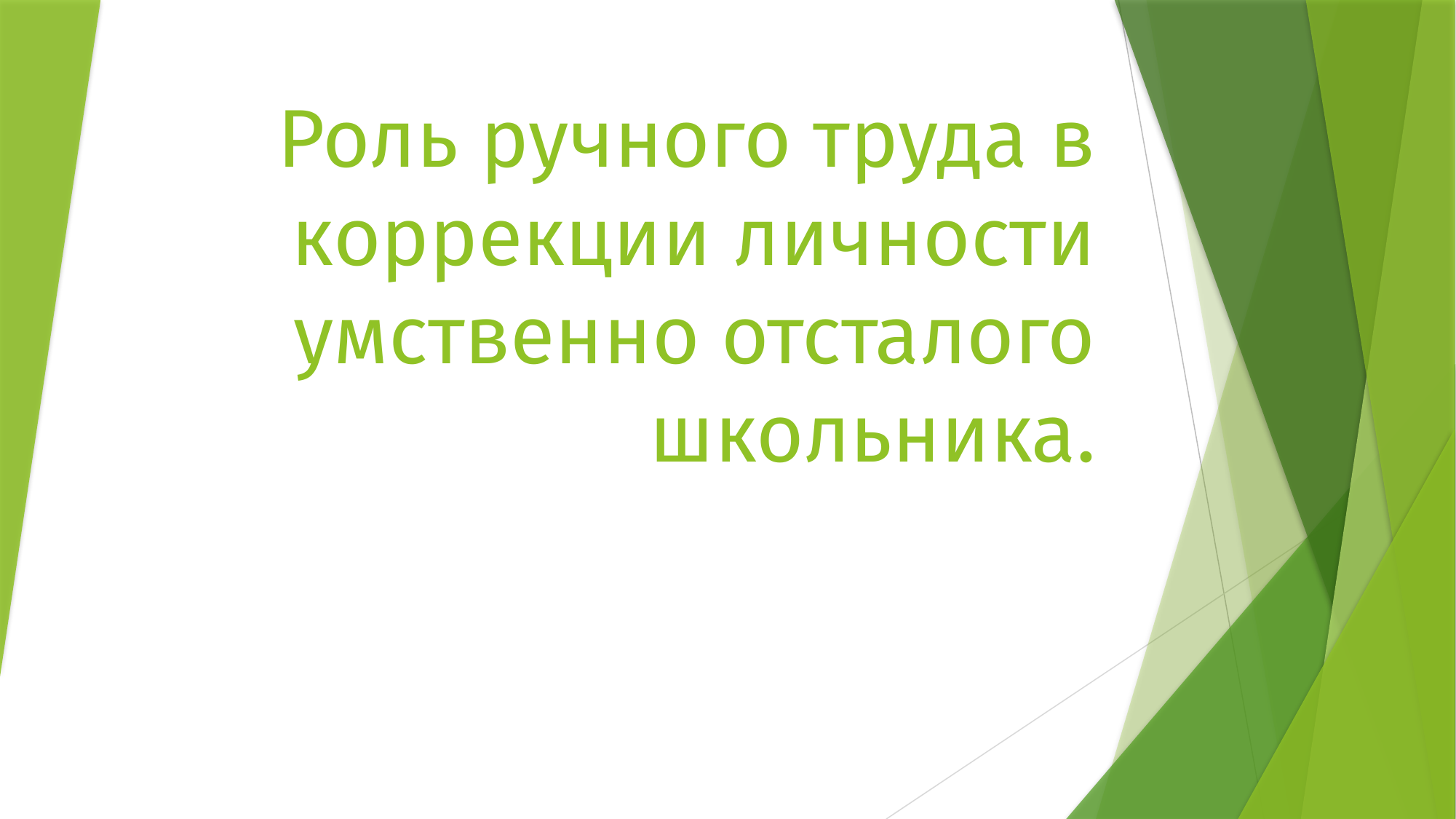

# Роль ручного труда в коррекции личности умственно отсталого школьника.